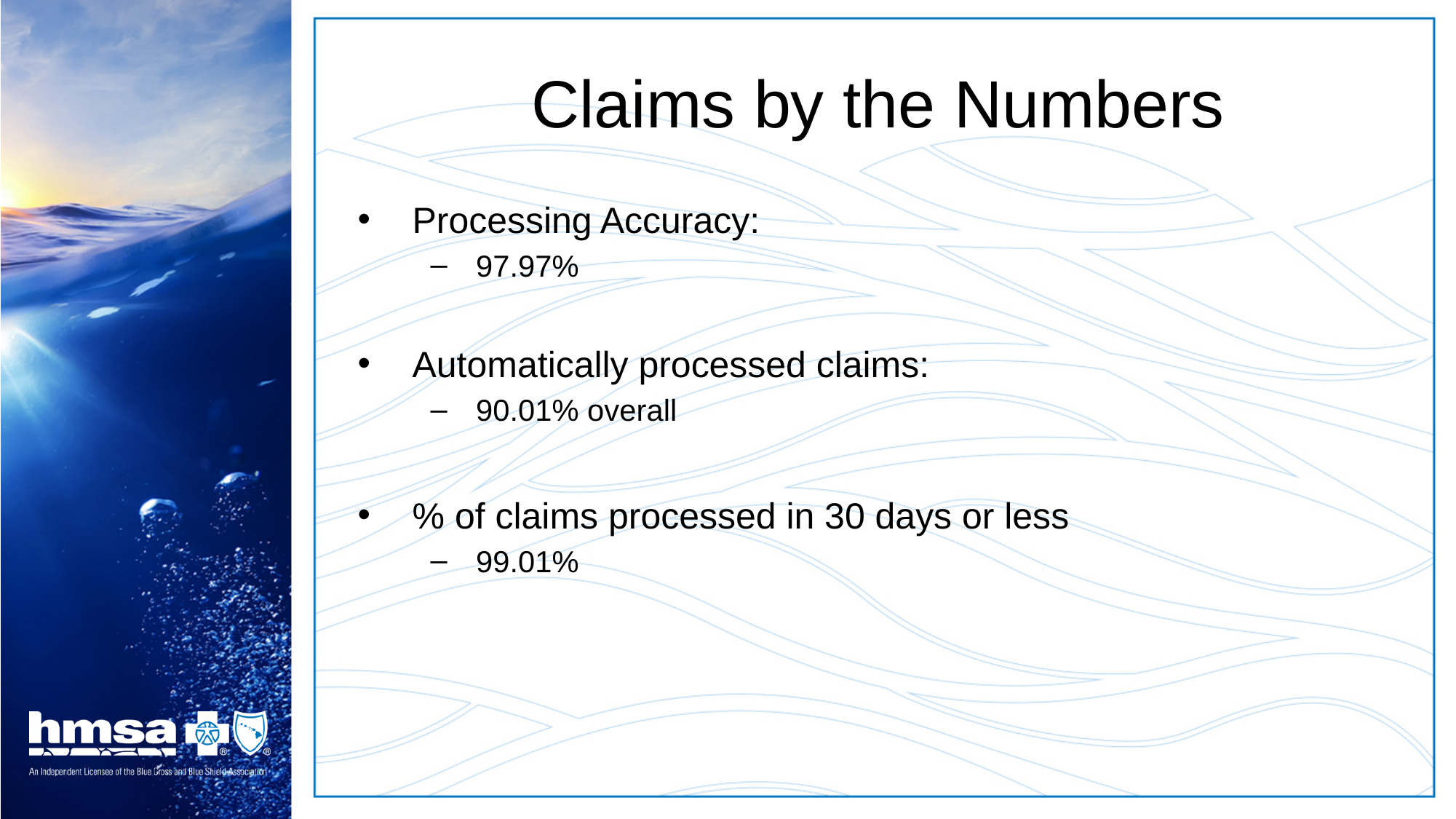

# Claims by the Numbers
Processing Accuracy:
97.97%

Automatically processed claims:
90.01% overall

% of claims processed in 30 days or less
99.01%